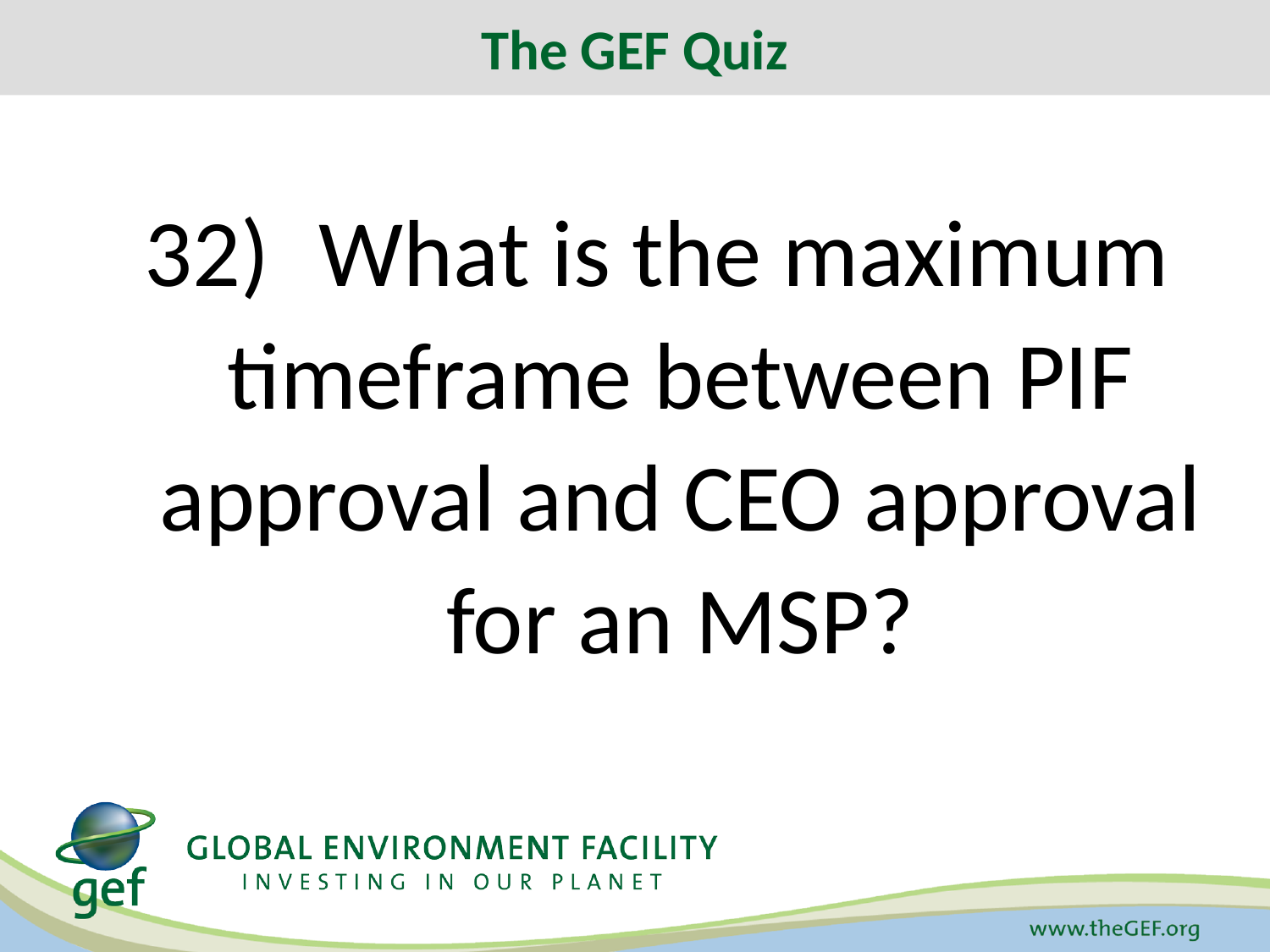

The GEF Quiz
# 32)	What is the maximum timeframe between PIF approval and CEO approval for an MSP?